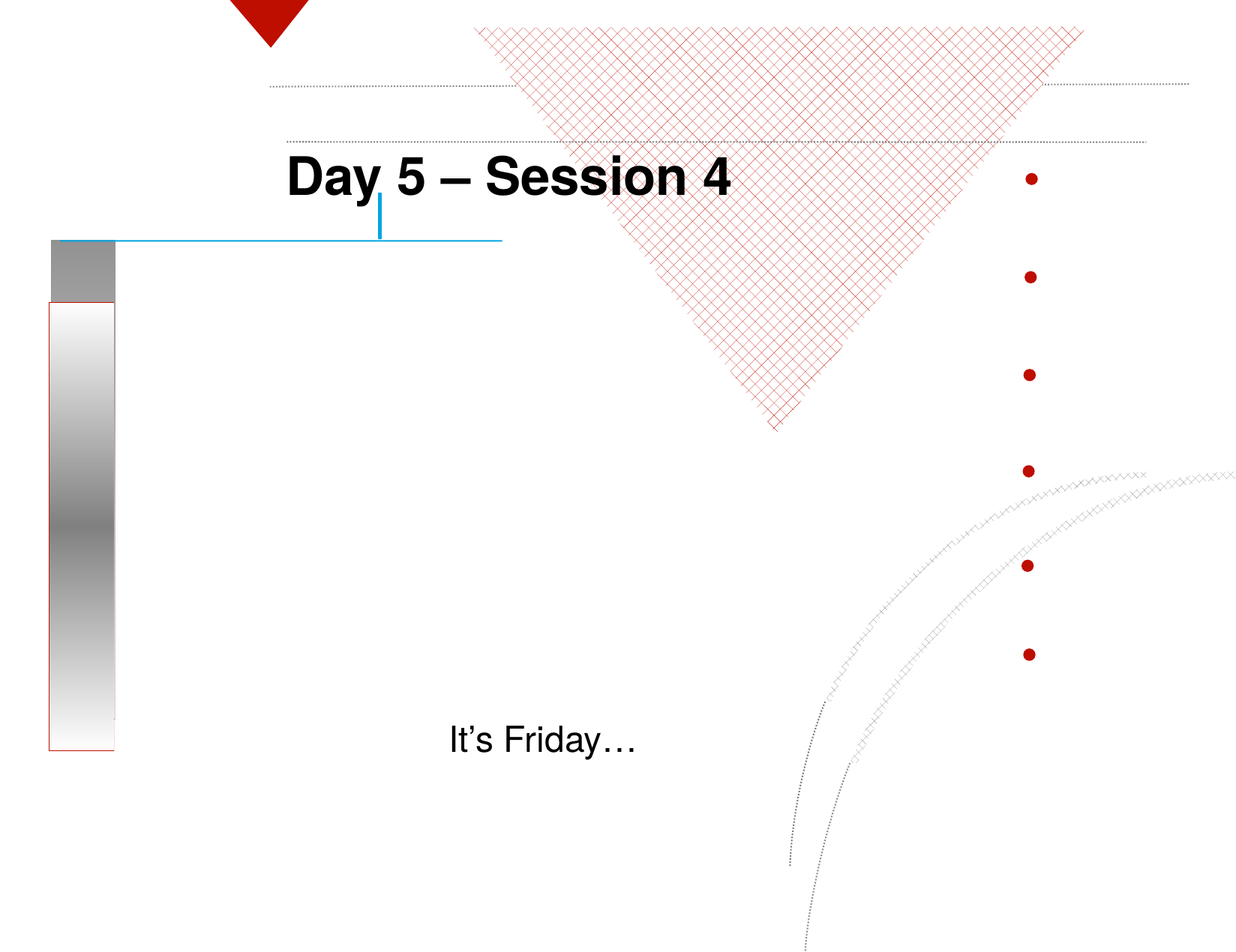

Day 5 – Session 4

It’s Friday…